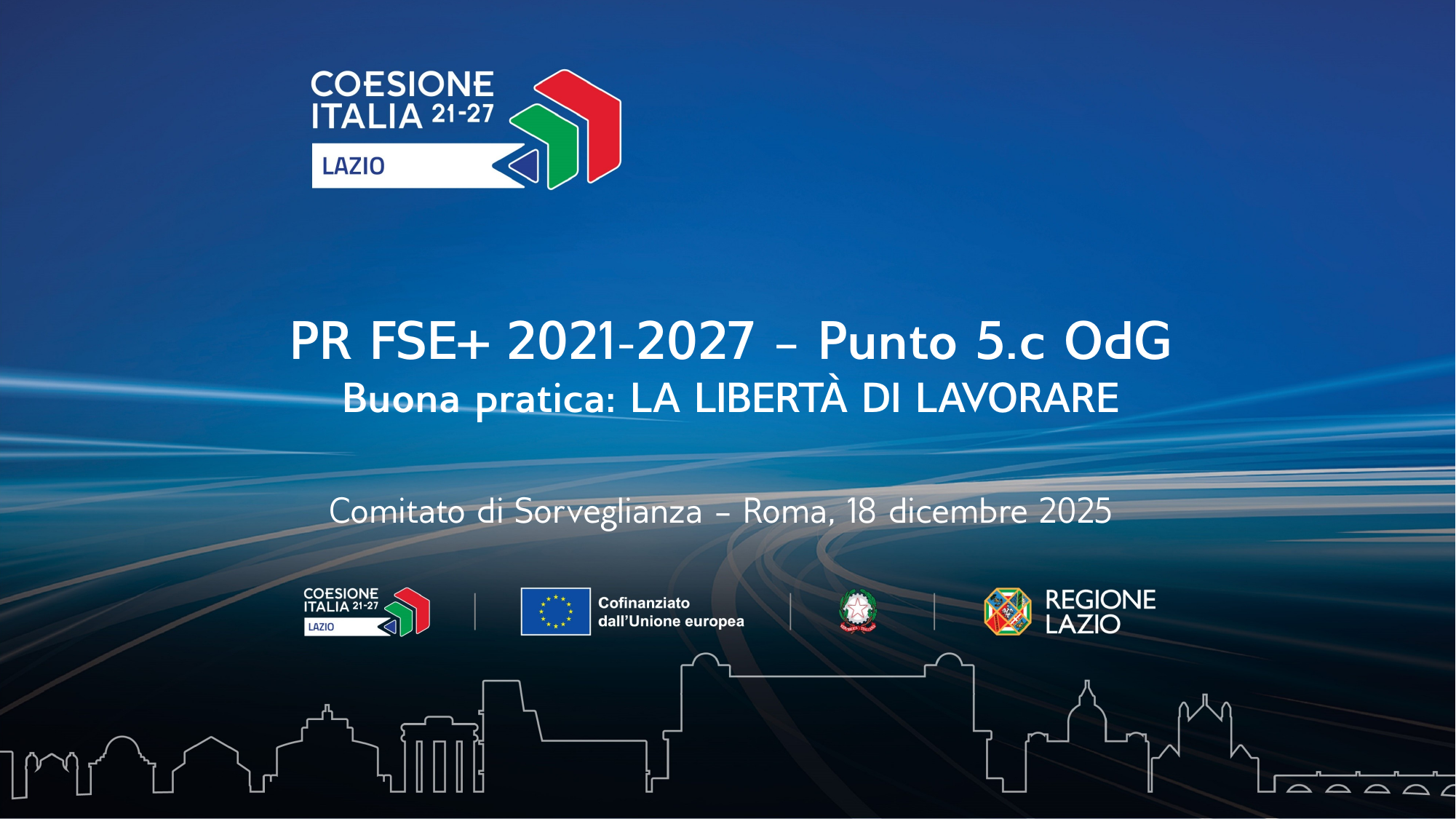

PR FSE+ 2021-2027 – Punto 5.c OdG
Buona pratica: LA LIBERTÀ DI LAVORARE

Comitato di Sorveglianza – Roma, 18 dicembre 2025